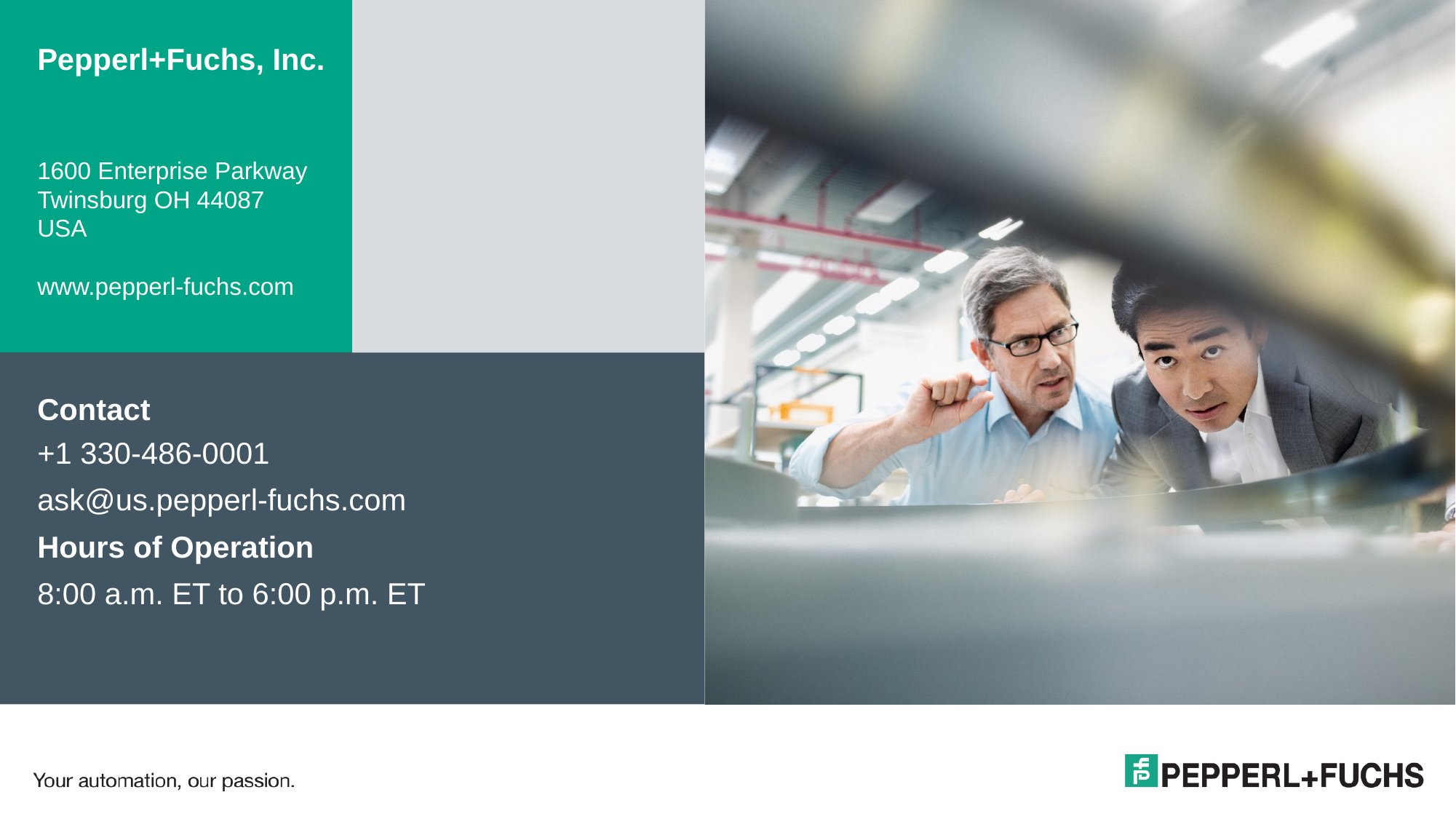

# Pepperl+Fuchs, Inc.
1600 Enterprise Parkway
Twinsburg OH 44087
USA

www.pepperl-fuchs.com

Contact
+1 330-486-0001
ask@us.pepperl-fuchs.com
Hours of Operation
8:00 a.m. ET to 6:00 p.m. ET